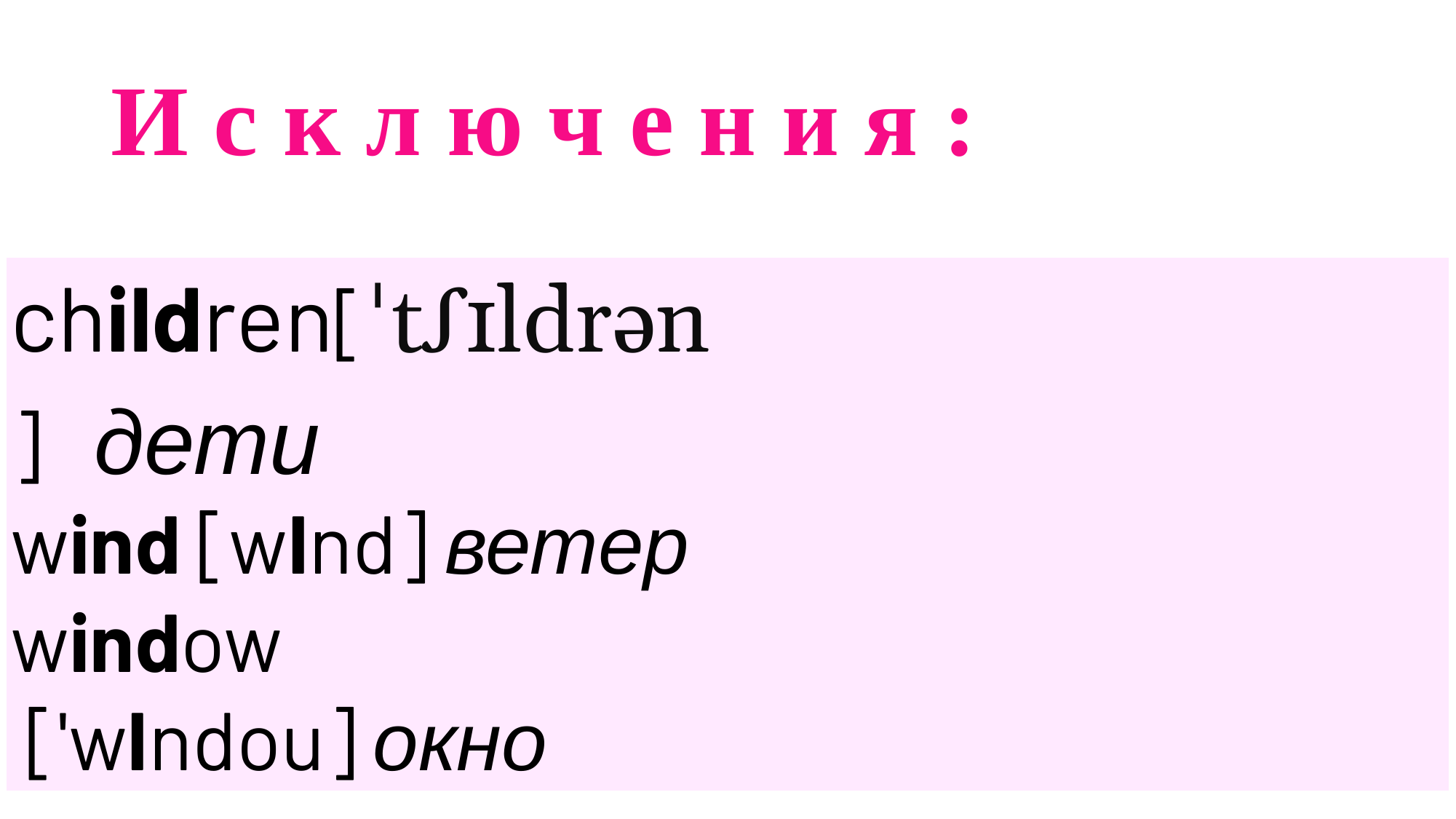

# И с к л ю ч е н и я :
| children[ˈtʃɪldrən]   дети wind [wInd] ветер window     ['wIndou] окно |  |
| --- | --- |